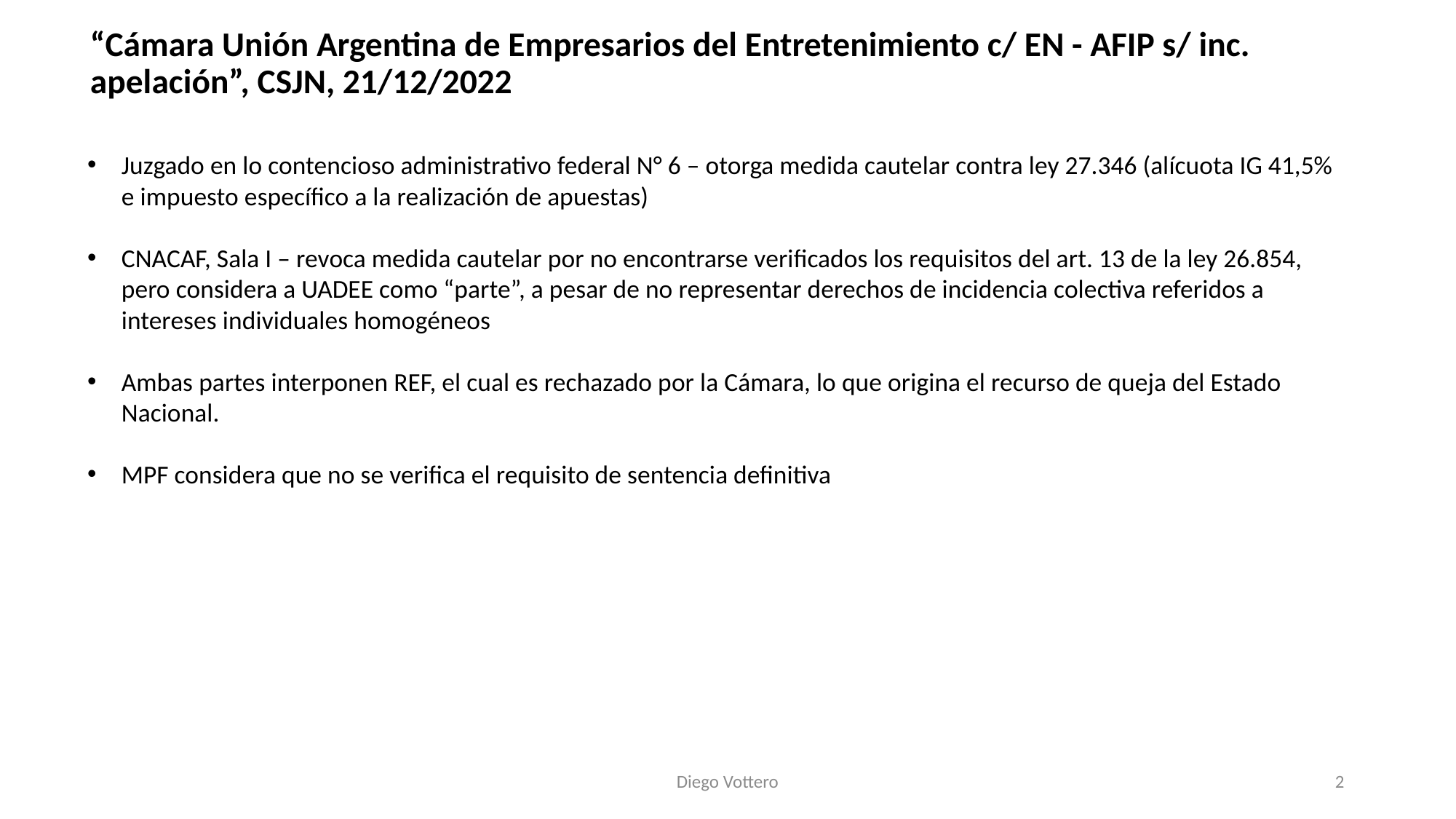

“Cámara Unión Argentina de Empresarios del Entretenimiento c/ EN - AFIP s/ inc.
apelación”, CSJN, 21/12/2022
Juzgado en lo contencioso administrativo federal N° 6 – otorga medida cautelar contra ley 27.346 (alícuota IG 41,5% e impuesto específico a la realización de apuestas)

CNACAF, Sala I – revoca medida cautelar por no encontrarse verificados los requisitos del art. 13 de la ley 26.854, pero considera a UADEE como “parte”, a pesar de no representar derechos de incidencia colectiva referidos a intereses individuales homogéneos

Ambas partes interponen REF, el cual es rechazado por la Cámara, lo que origina el recurso de queja del Estado Nacional.

MPF considera que no se verifica el requisito de sentencia definitiva

Diego Vottero
2